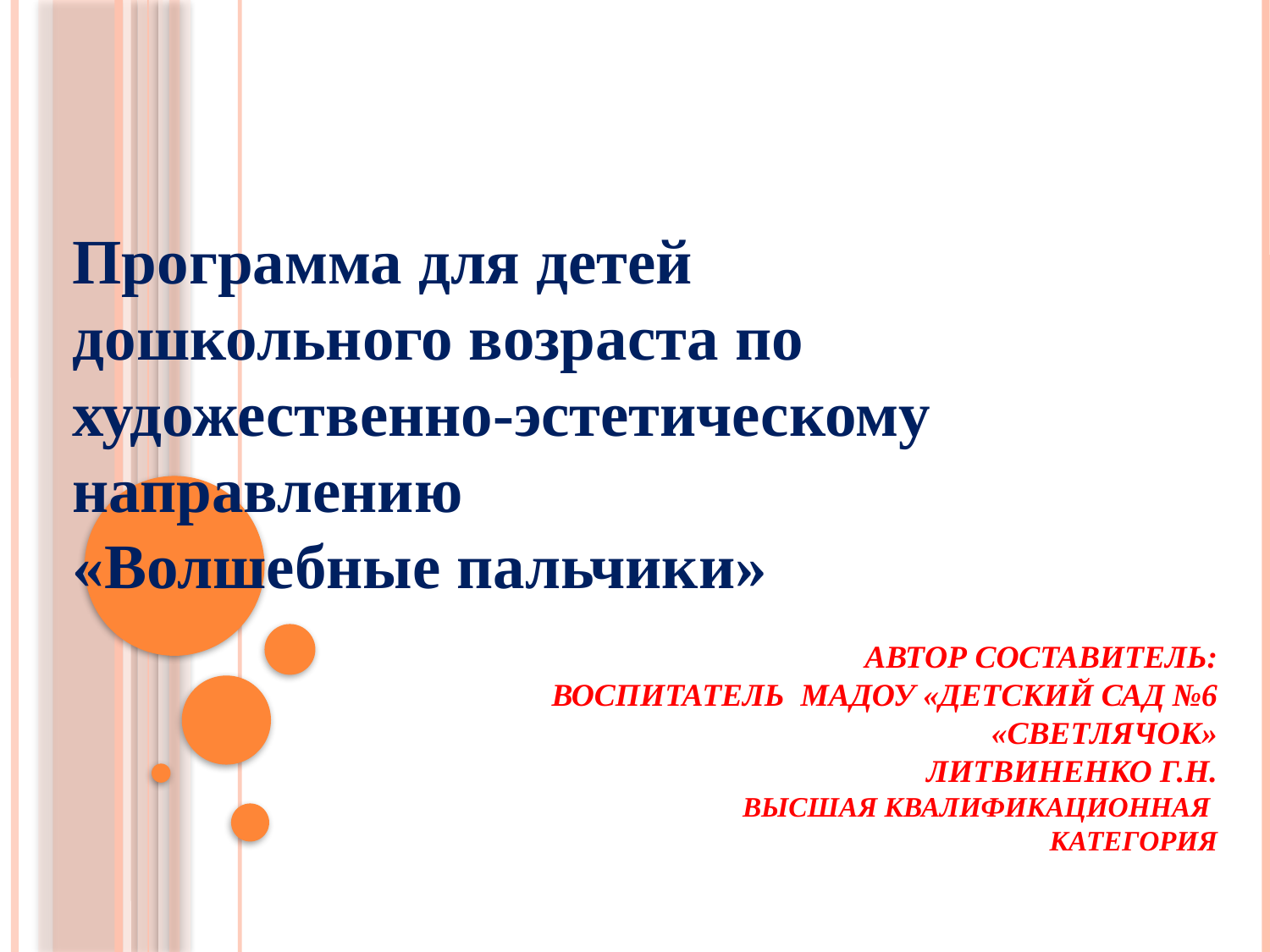

Программа для детей дошкольного возраста по художественно-эстетическому направлению
«Волшебные пальчики»
# Автор составитель: воспитатель  МАДОУ «Детский сад №6 «Светлячок» Литвиненко Г.Н. высшая квалификационная категория